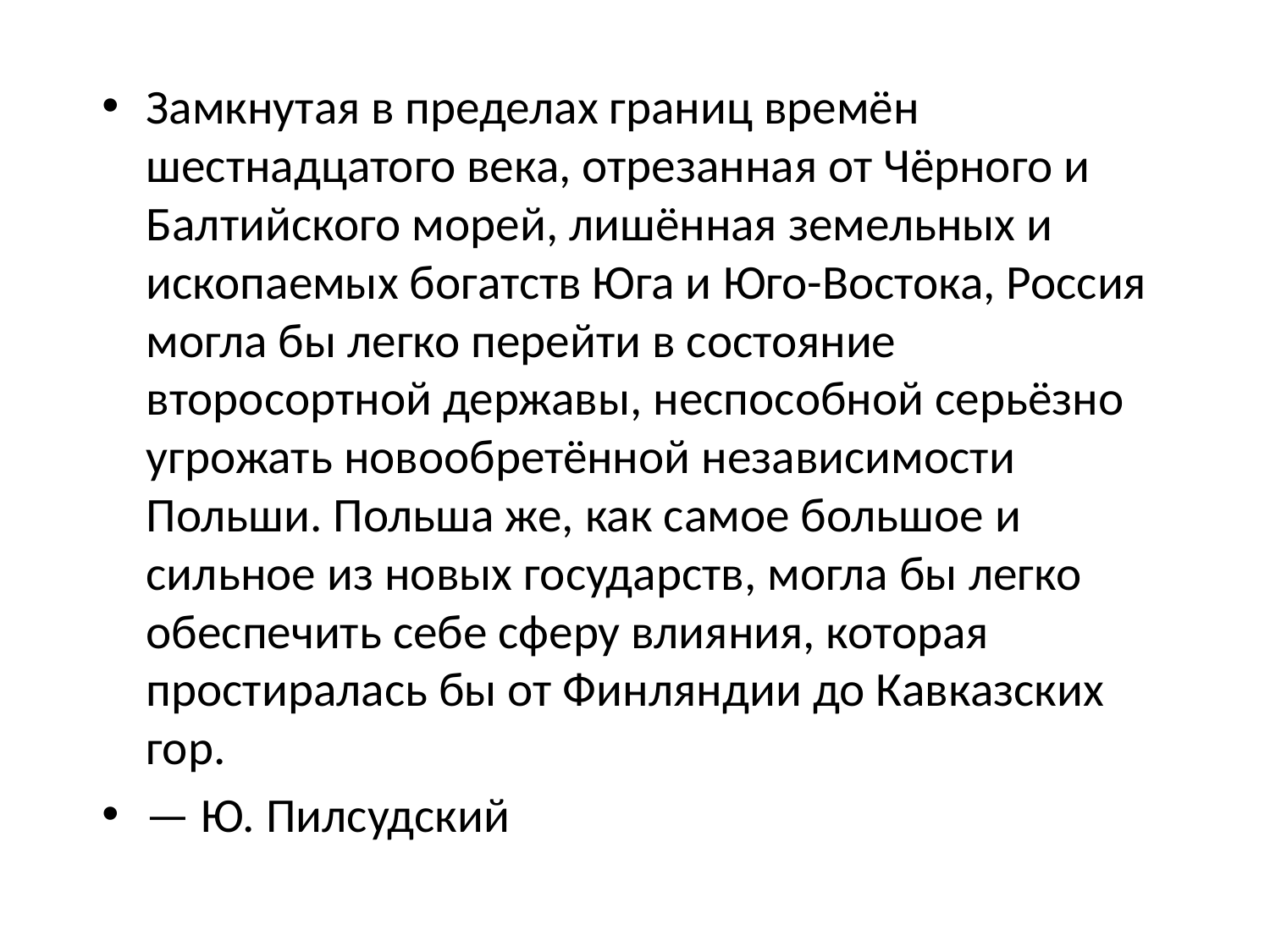

Замкнутая в пределах границ времён шестнадцатого века, отрезанная от Чёрного и Балтийского морей, лишённая земельных и ископаемых богатств Юга и Юго-Востока, Россия могла бы легко перейти в состояние второсортной державы, неспособной серьёзно угрожать новообретённой независимости Польши. Польша же, как самое большое и сильное из новых государств, могла бы легко обеспечить себе сферу влияния, которая простиралась бы от Финляндии до Кавказских гор.
— Ю. Пилсудский